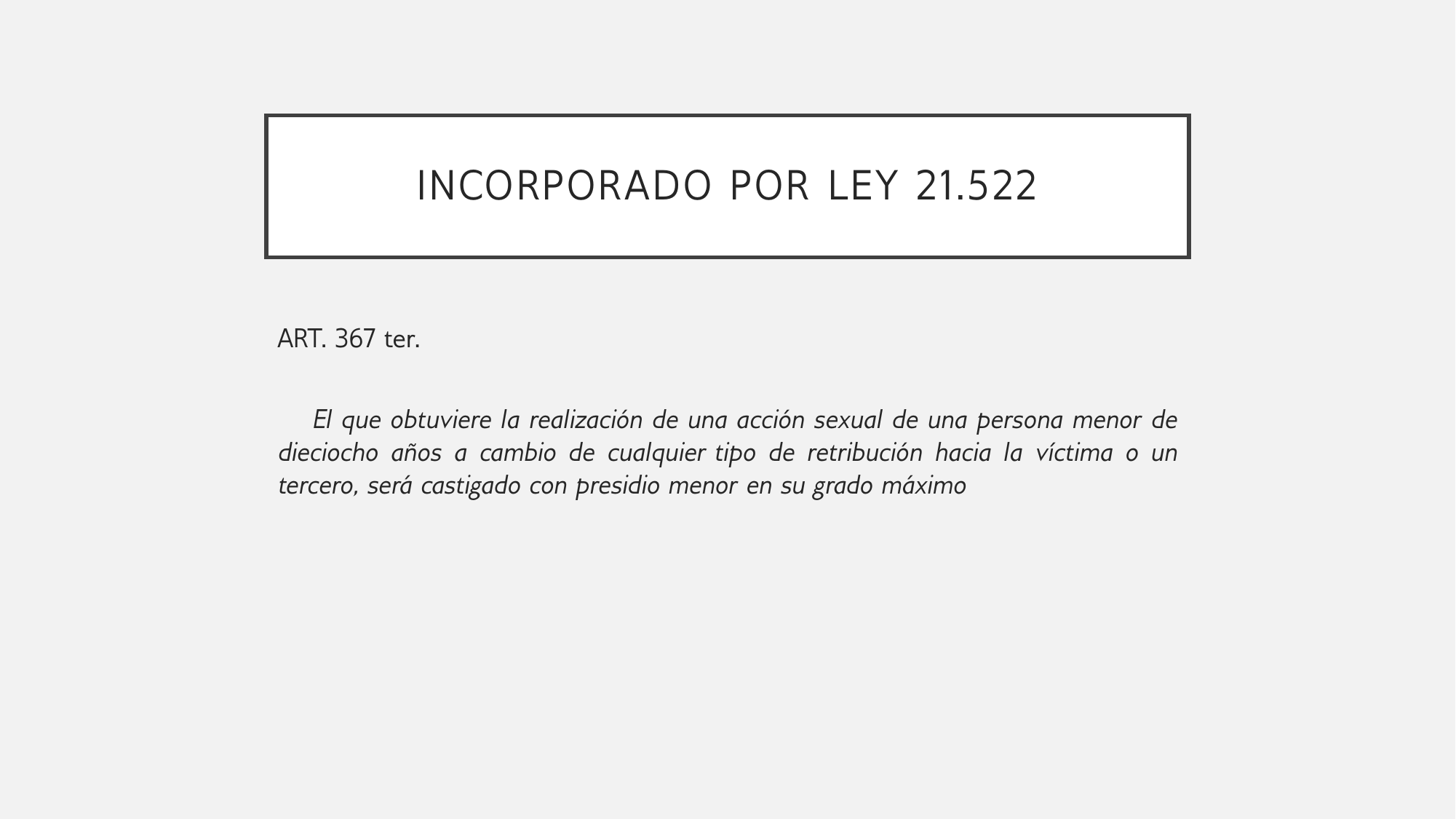

# Incorporado por ley 21.522
ART. 367 ter.
    El que obtuviere la realización de una acción sexual de una persona menor de dieciocho años a cambio de cualquier tipo de retribución hacia la víctima o un tercero, será castigado con presidio menor en su grado máximo